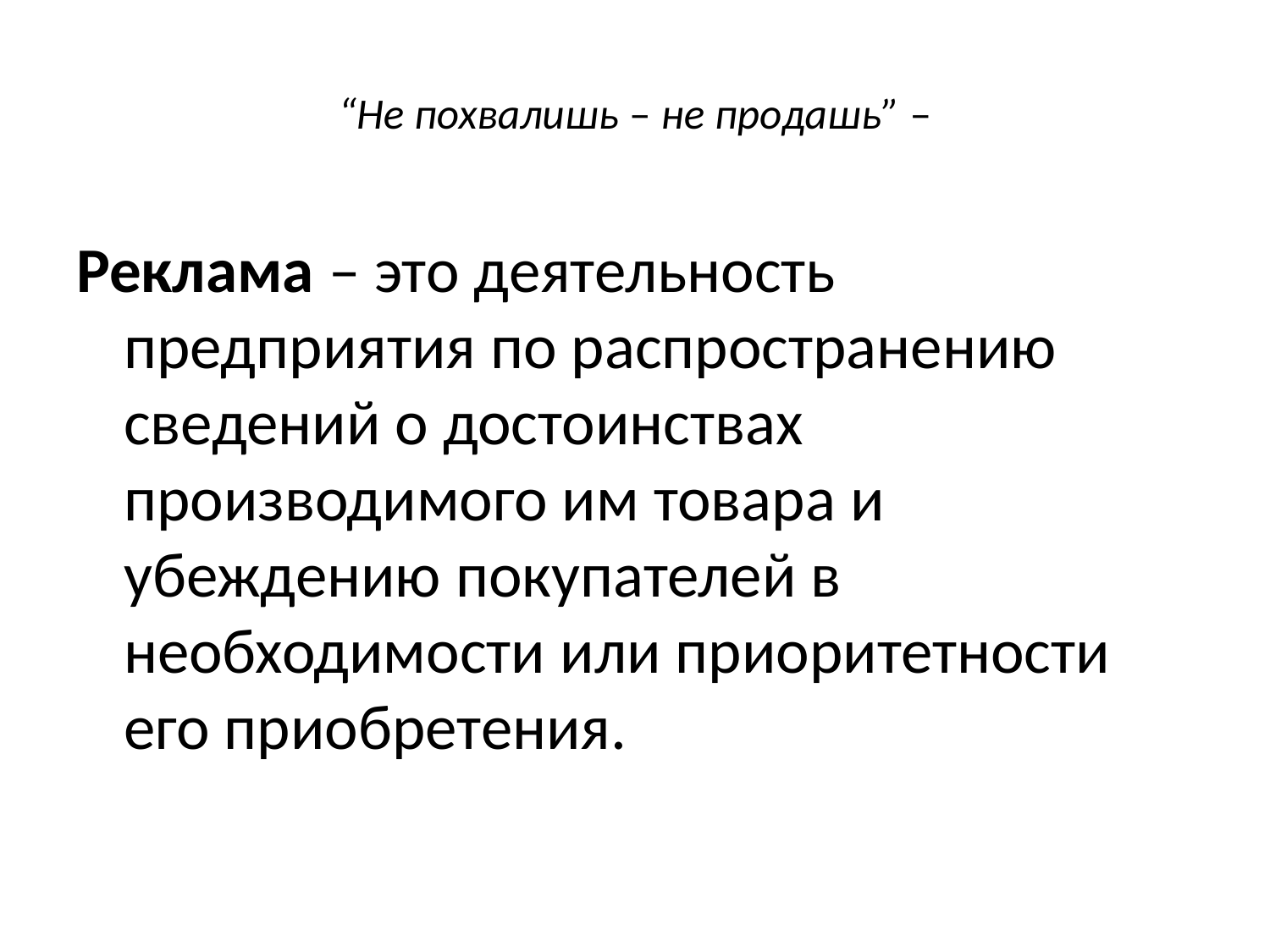

# “Не похвалишь – не продашь” –
Реклама – это деятельность предприятия по распространению сведений о достоинствах производимого им товара и убеждению покупателей в необходимости или приоритетности его приобретения.